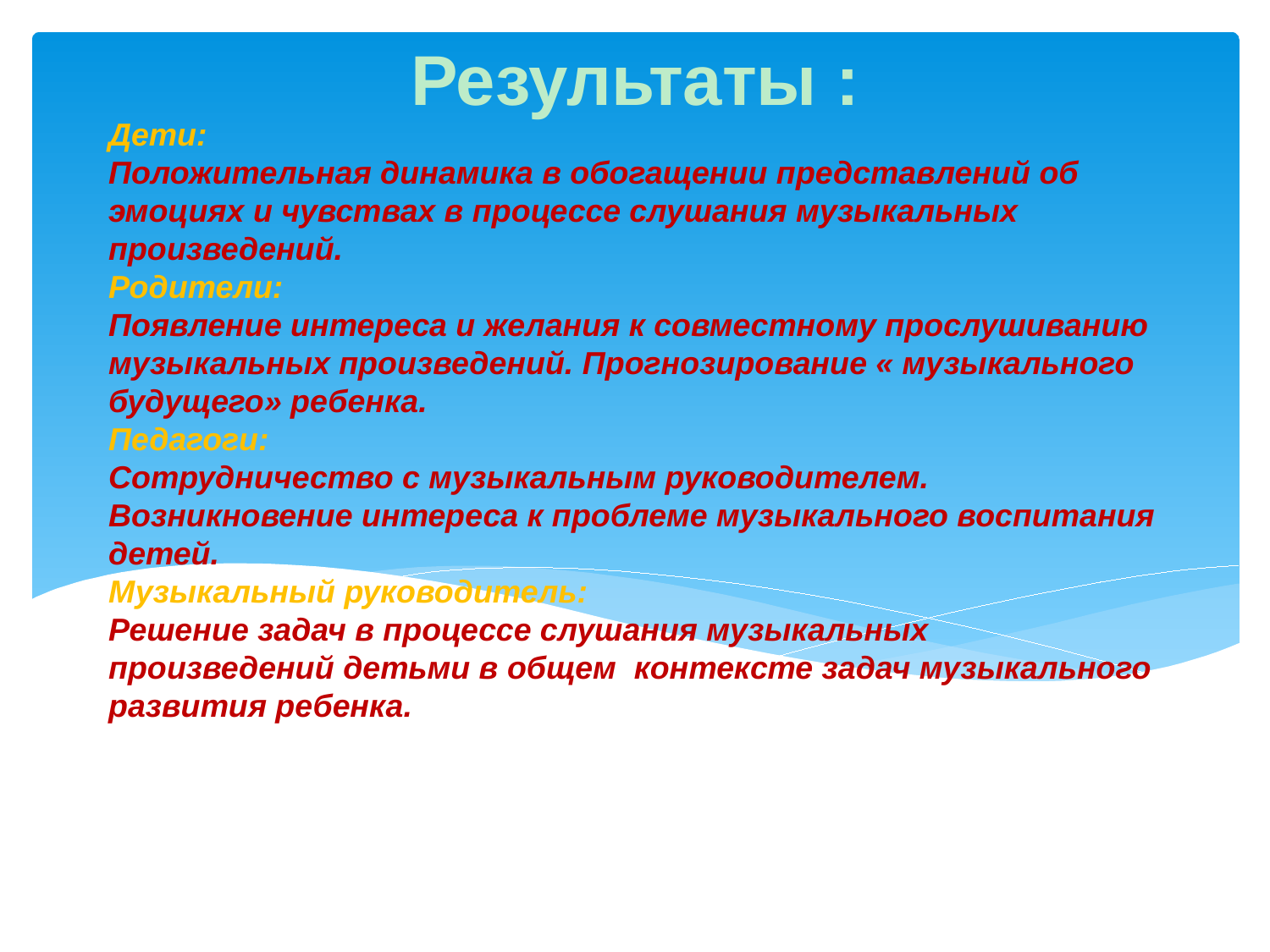

Результаты :
# Дети: Положительная динамика в обогащении представлений об эмоциях и чувствах в процессе слушания музыкальных произведений. Родители: Появление интереса и желания к совместному прослушиванию музыкальных произведений. Прогнозирование « музыкального будущего» ребенка. Педагоги: Сотрудничество с музыкальным руководителем. Возникновение интереса к проблеме музыкального воспитания детей. Музыкальный руководитель: Решение задач в процессе слушания музыкальных произведений детьми в общем  контексте задач музыкального развития ребенка.